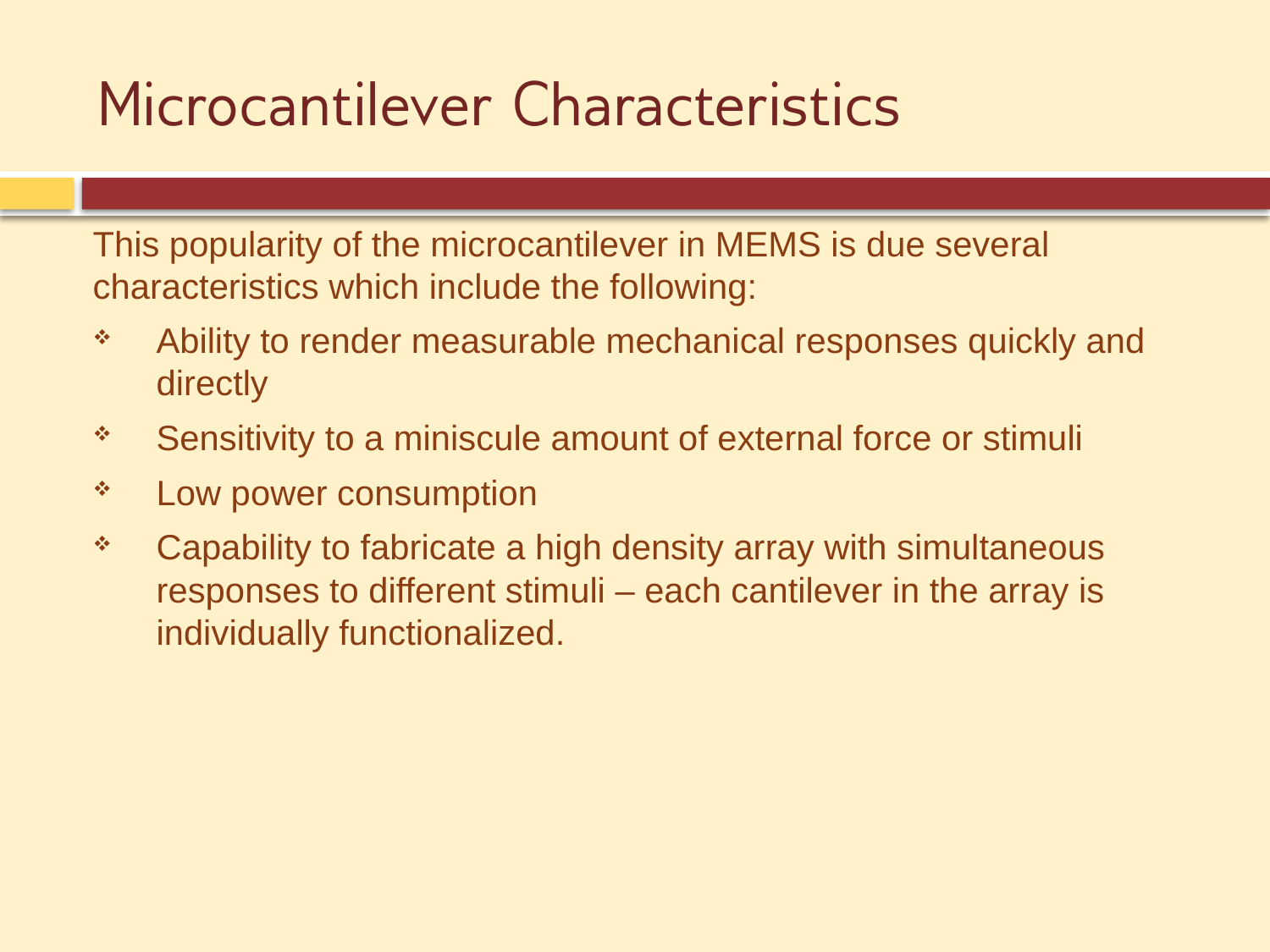

# Microcantilever Characteristics
This popularity of the microcantilever in MEMS is due several characteristics which include the following:
Ability to render measurable mechanical responses quickly and directly
Sensitivity to a miniscule amount of external force or stimuli
Low power consumption
Capability to fabricate a high density array with simultaneous responses to different stimuli – each cantilever in the array is individually functionalized.